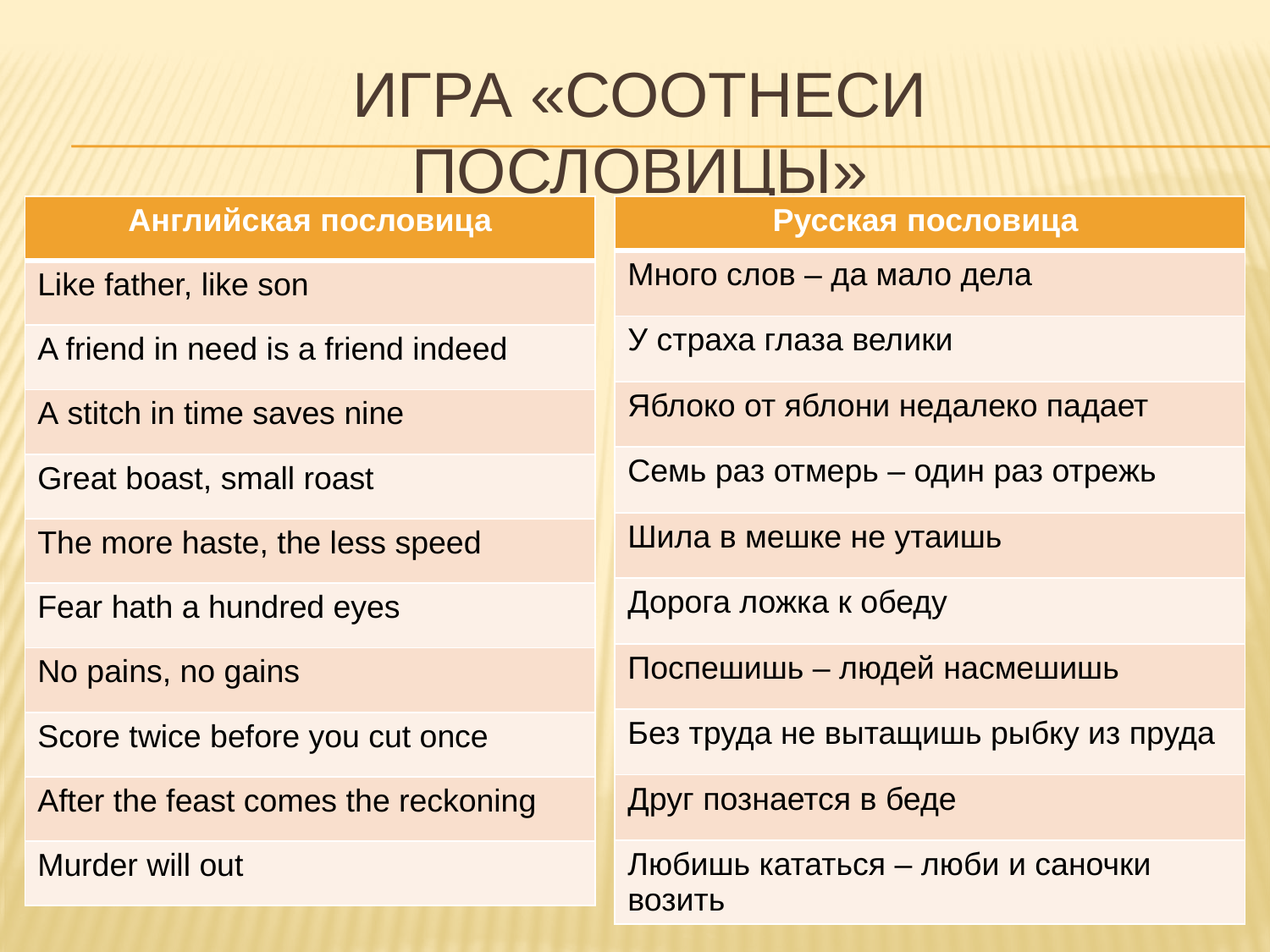

# Игра «Соотнеси пословицы»
| Русская пословица |
| --- |
| Много слов – да мало дела |
| У страха глаза велики |
| Яблоко от яблони недалеко падает |
| Семь раз отмерь – один раз отрежь |
| Шила в мешке не утаишь |
| Дорога ложка к обеду |
| Поспешишь – людей насмешишь |
| Без труда не вытащишь рыбку из пруда |
| Друг познается в беде |
| Любишь кататься – люби и саночки возить |
| Английская пословица |
| --- |
| Like father, like son |
| A friend in need is a friend indeed |
| А stitch in time saves nine |
| Great boast, small roast |
| The more haste, the less speed |
| Fear hath a hundred eyes |
| No pains, no gains |
| Score twice before you cut once |
| After the feast comes the reckoning |
| Murder will out |